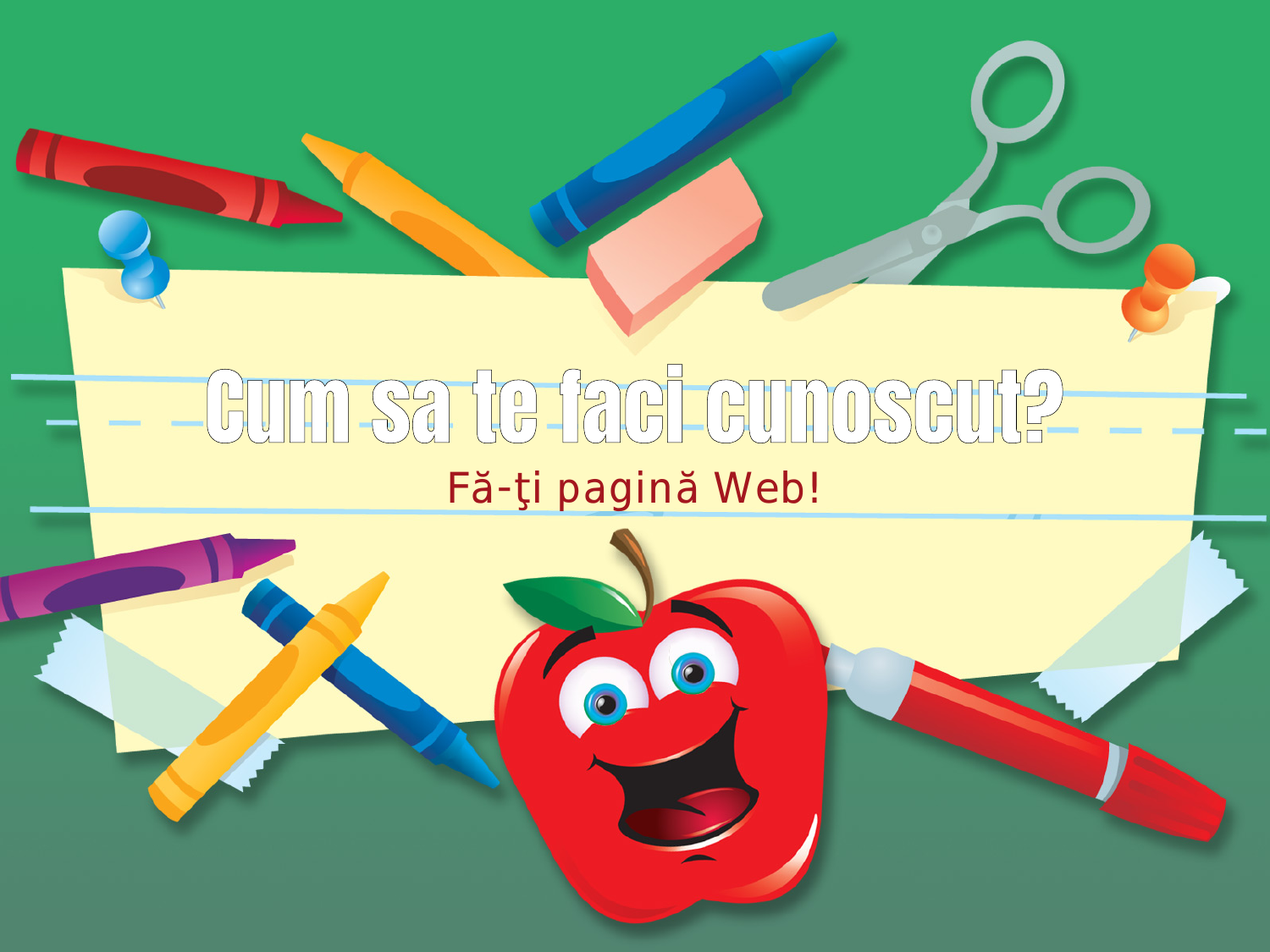

# Cum sa te faci cunoscut?
Fă-ţi pagină Web!